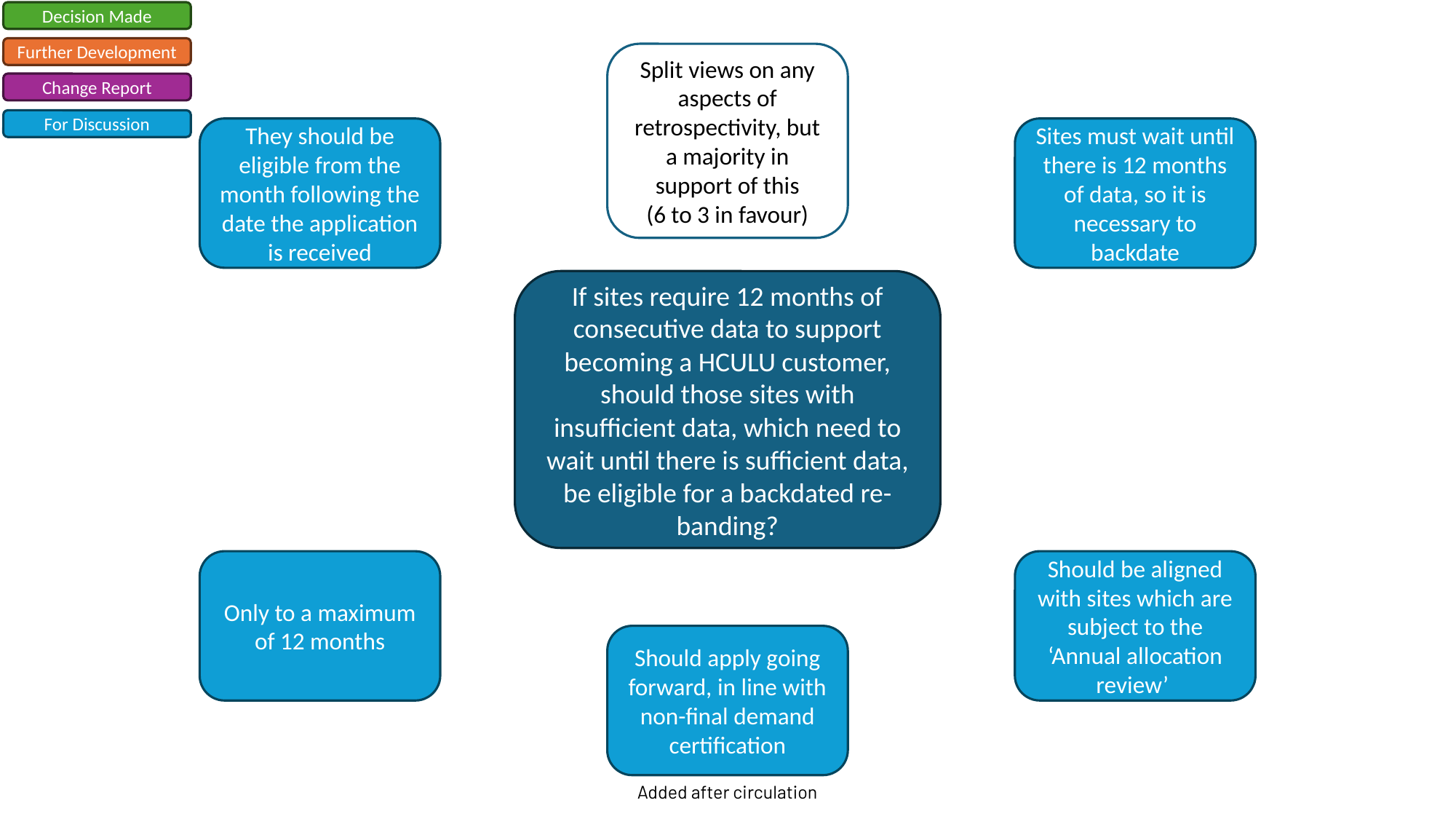

Decision Made
Further Development
Split views on any aspects of retrospectivity, but a majority in support of this
(6 to 3 in favour)
Change Report
For Discussion
They should be eligible from the month following the date the application is received
Sites must wait until there is 12 months of data, so it is necessary to backdate
If sites require 12 months of consecutive data to support becoming a HCULU customer, should those sites with insufficient data, which need to wait until there is sufficient data, be eligible for a backdated re-banding?
Only to a maximum of 12 months
Should be aligned with sites which are subject to the ‘Annual allocation review’
Should apply going forward, in line with non-final demand certification
Added after circulation